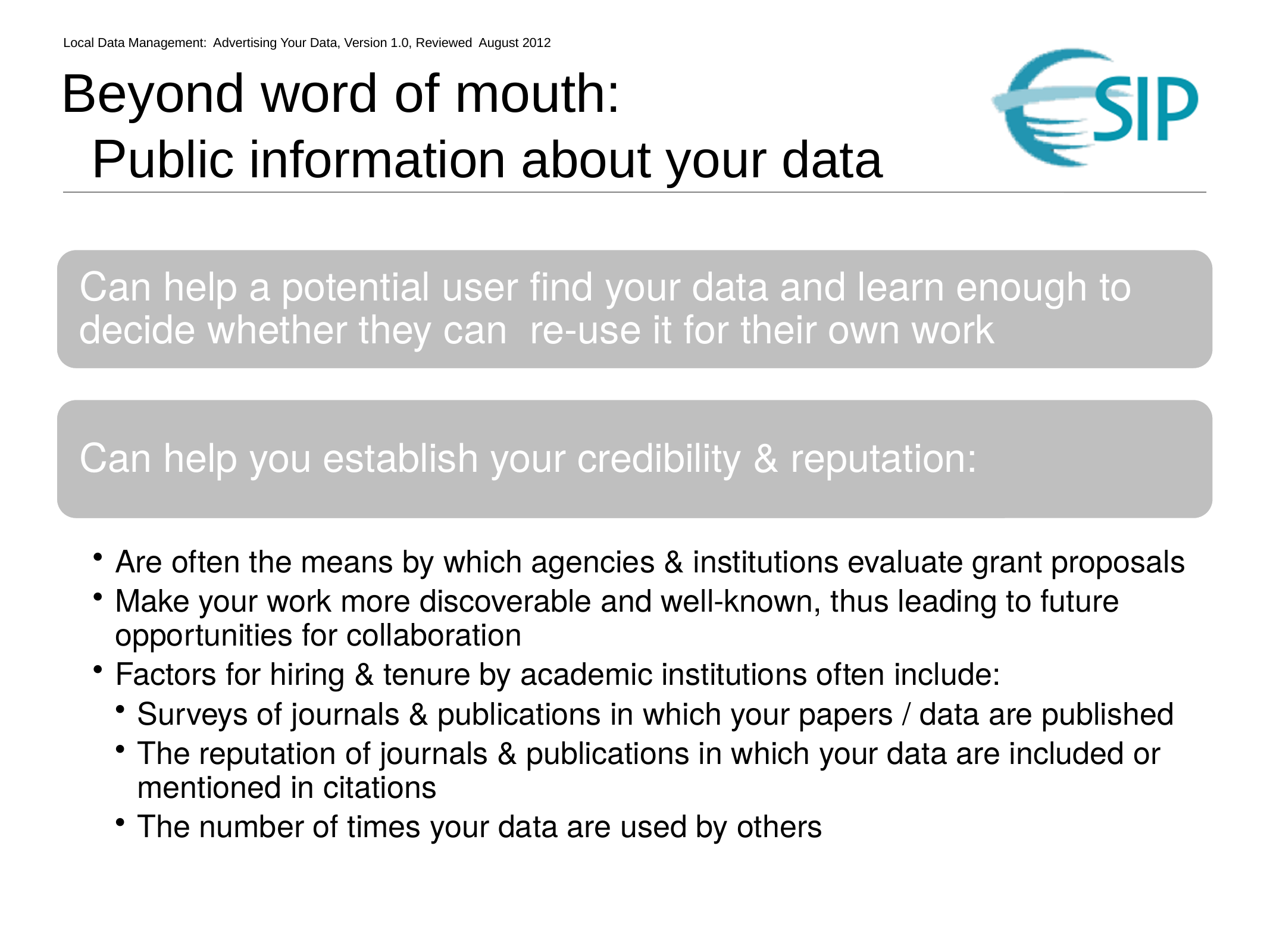

# Beyond word of mouth: Public information about your data
Can help a potential user find your data and learn enough to decide whether they can  re-use it for their own work

Can help you establish your credibility & reputation:
Are often the means by which agencies & institutions evaluate grant proposals
Make your work more discoverable and well-known, thus leading to future opportunities for collaboration
Factors for hiring & tenure by academic institutions often include:
Surveys of journals & publications in which your papers / data are published
The reputation of journals & publications in which your data are included or mentioned in citations
The number of times your data are used by others